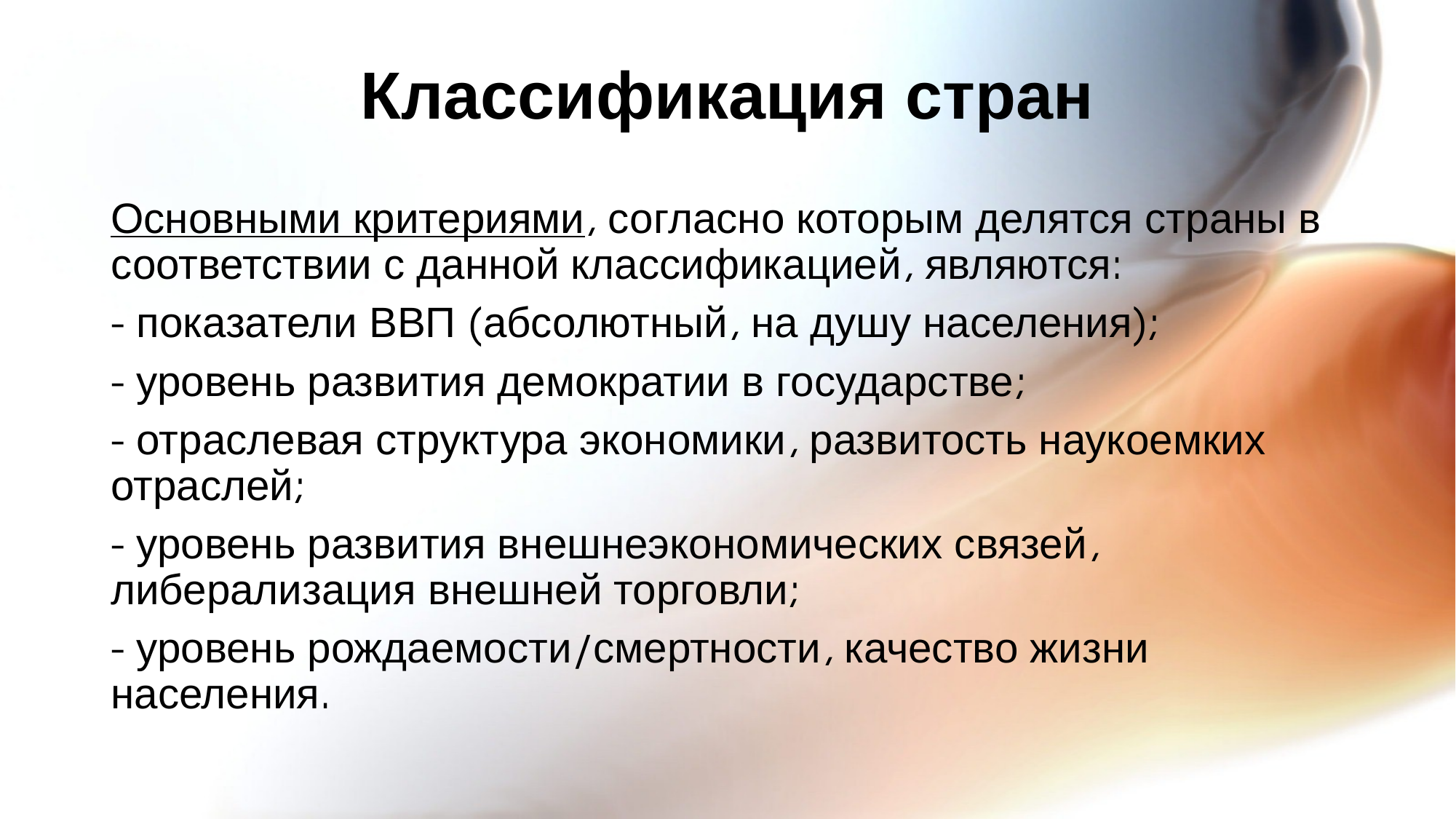

# Классификация стран
Основными критериями, согласно которым делятся страны в соответствии с данной классификацией, являются:
- показатели ВВП (абсолютный, на душу населения);
- уровень развития демократии в государстве;
- отраслевая структура экономики, развитость наукоемких отраслей;
- уровень развития внешнеэкономических связей, либерализация внешней торговли;
- уровень рождаемости/смертности, качество жизни населения.